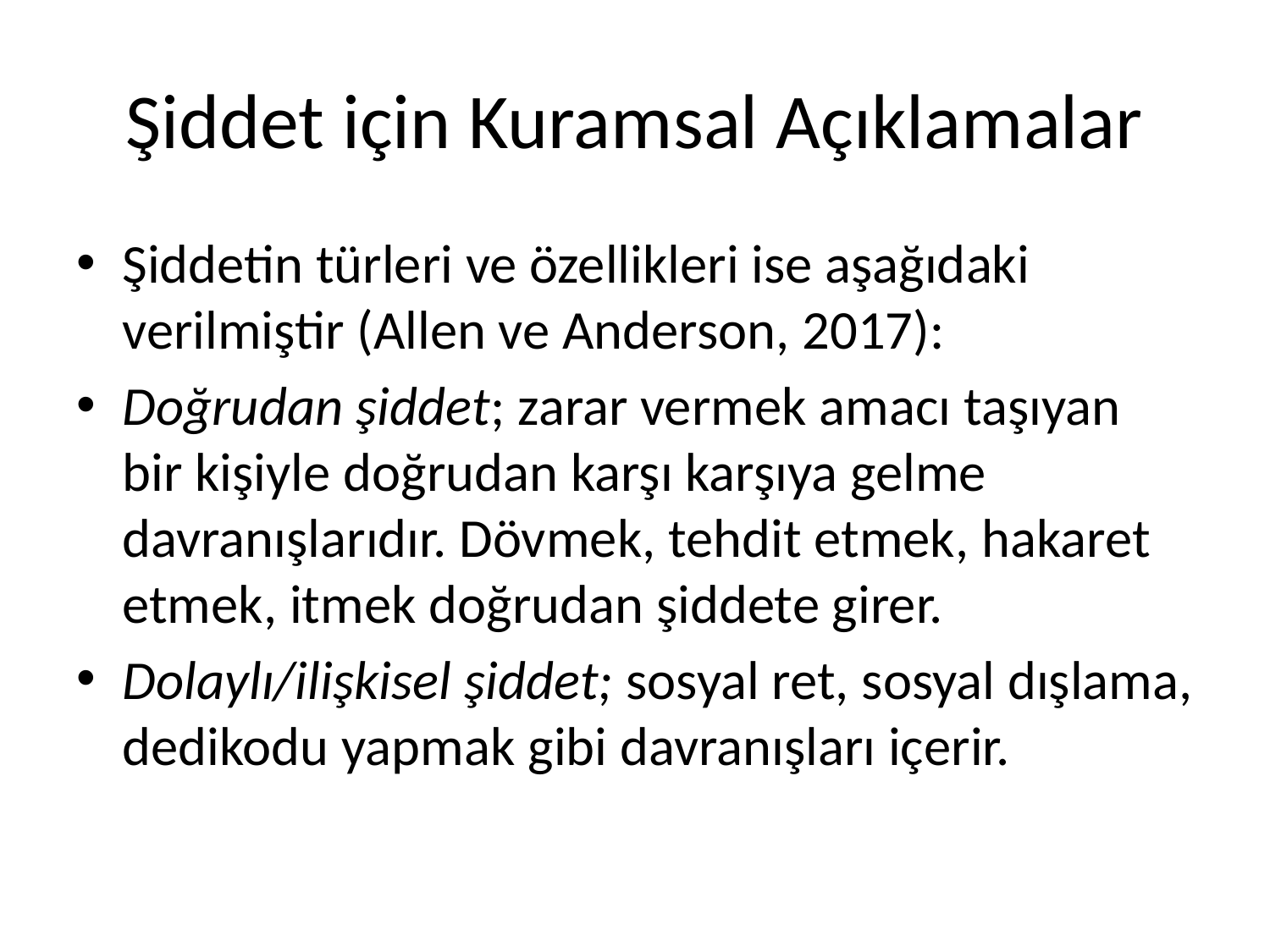

# Şiddet için Kuramsal Açıklamalar
Şiddetin türleri ve özellikleri ise aşağıdaki verilmiştir (Allen ve Anderson, 2017):
Doğrudan şiddet; zarar vermek amacı taşıyan bir kişiyle doğrudan karşı karşıya gelme davranışlarıdır. Dövmek, tehdit etmek, hakaret etmek, itmek doğrudan şiddete girer.
Dolaylı/ilişkisel şiddet; sosyal ret, sosyal dışlama, dedikodu yapmak gibi davranışları içerir.